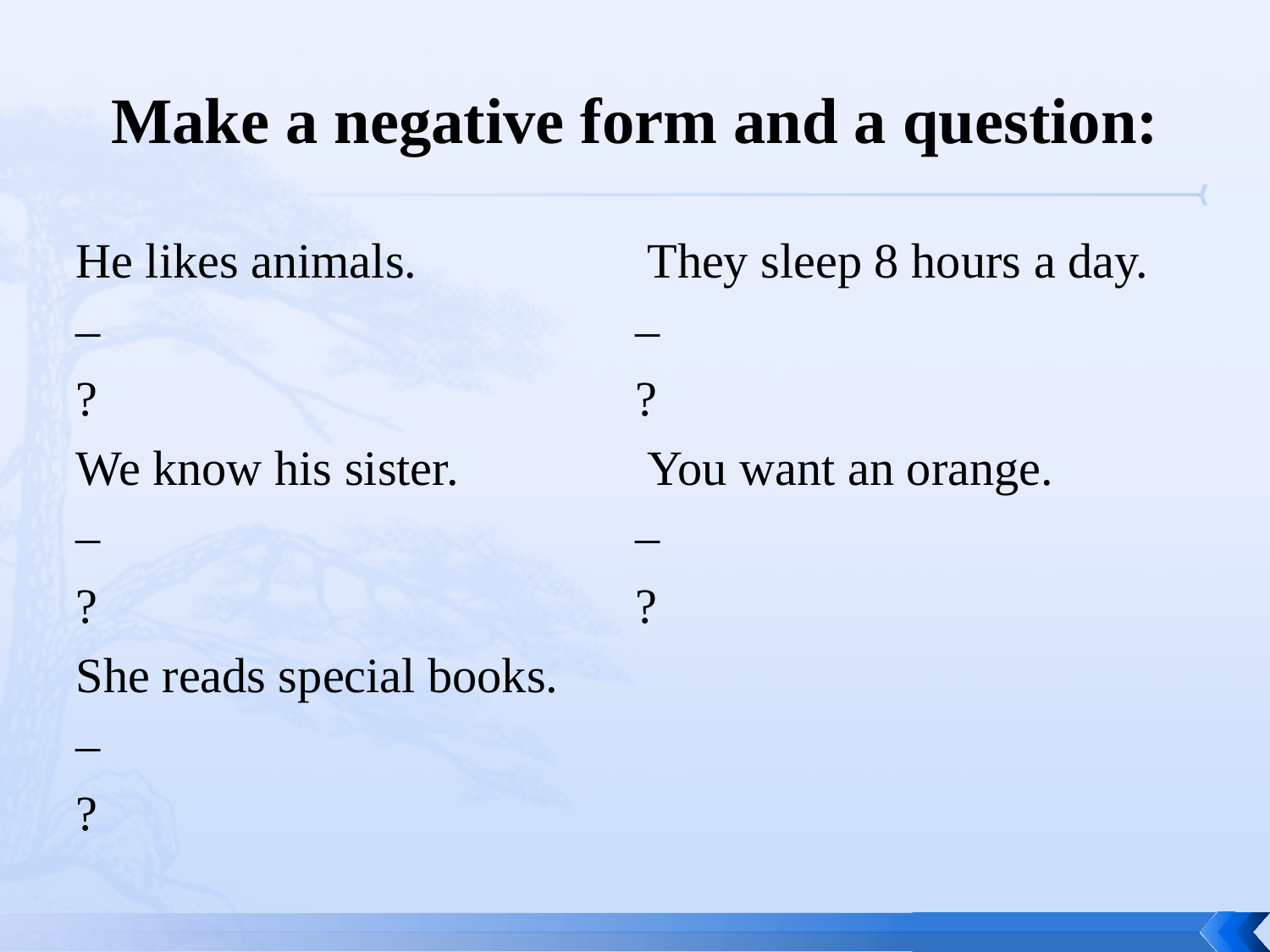

# Make a negative form and a question:
He likes animals.
–
?
We know his sister.
–
?
She reads special books.
–
?
 They sleep 8 hours a day.
–
?
 You want an orange.
–
?